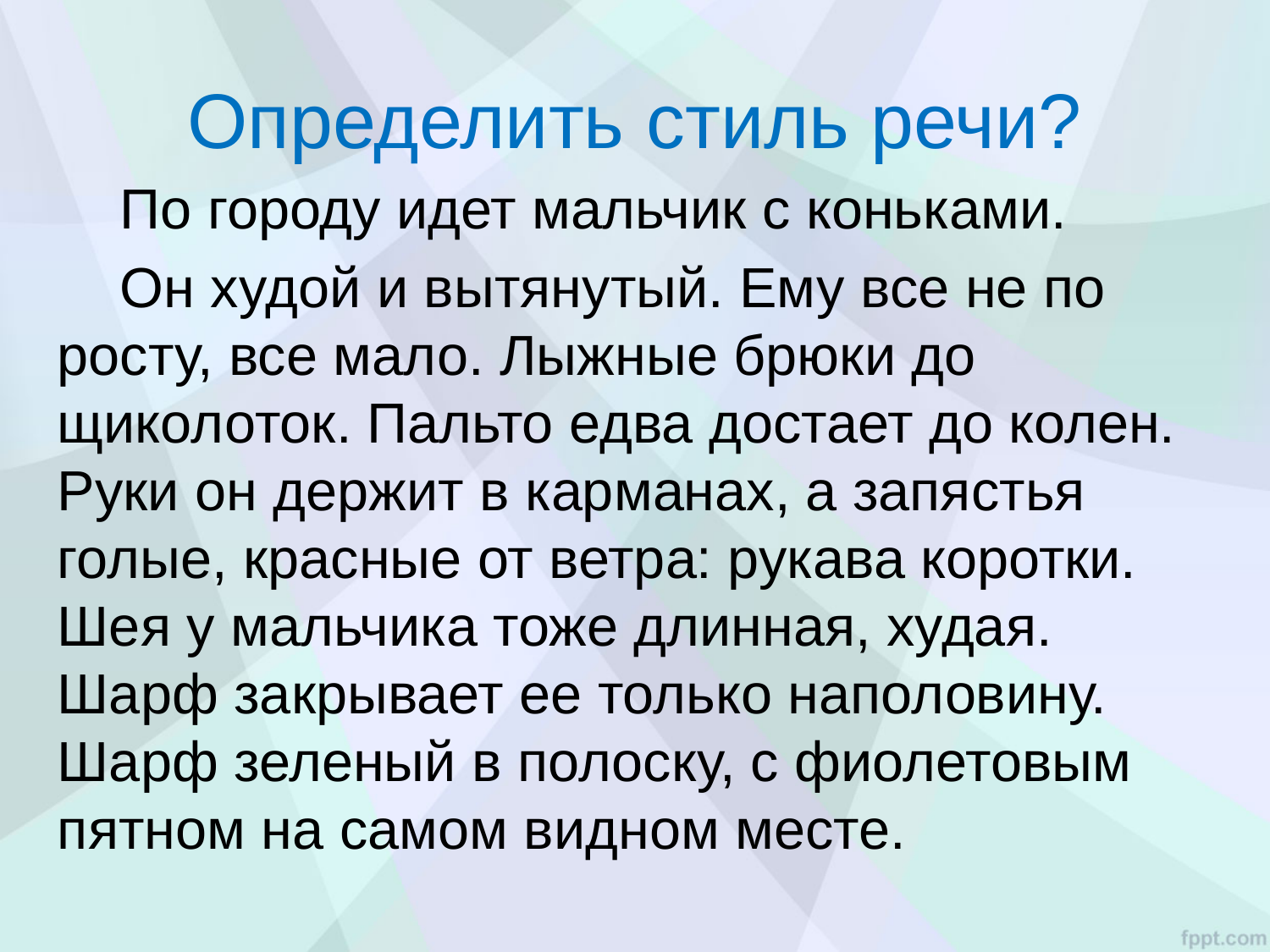

# Определить стиль речи?
    По городу идет мальчик с коньками.
    Он худой и вытянутый. Ему все не по росту, все мало. Лыжные брюки до щиколоток. Пальто едва достает до колен. Руки он держит в карманах, а запястья голые, красные от ветра: рукава коротки. Шея у мальчика тоже длинная, худая. Шарф закрывает ее только наполовину. Шарф зеленый в полоску, с фиолетовым пятном на самом видном месте.